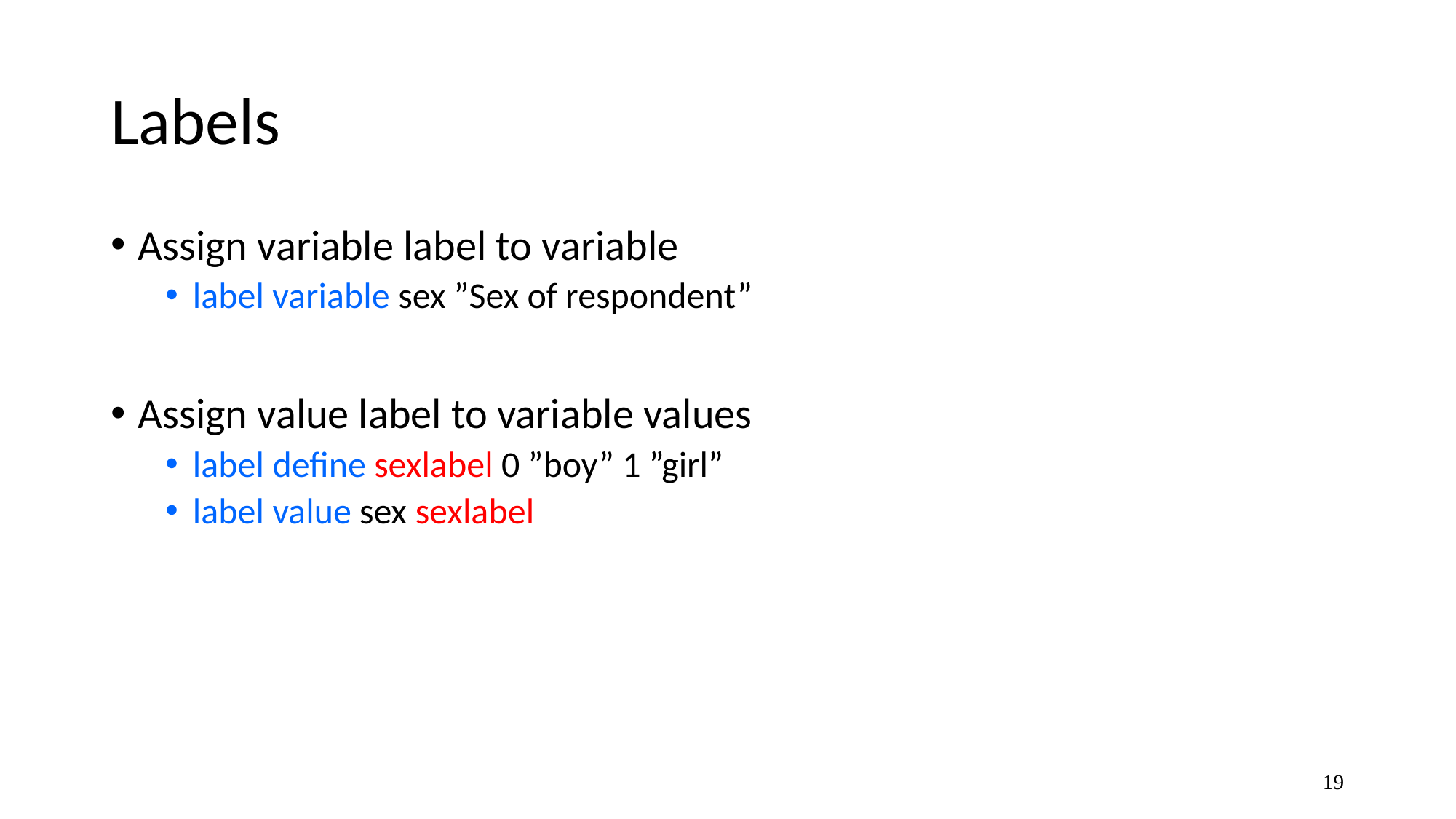

# Labels
Assign variable label to variable
label variable sex ”Sex of respondent”

Assign value label to variable values
label define sexlabel 0 ”boy” 1 ”girl”
label value sex sexlabel
19